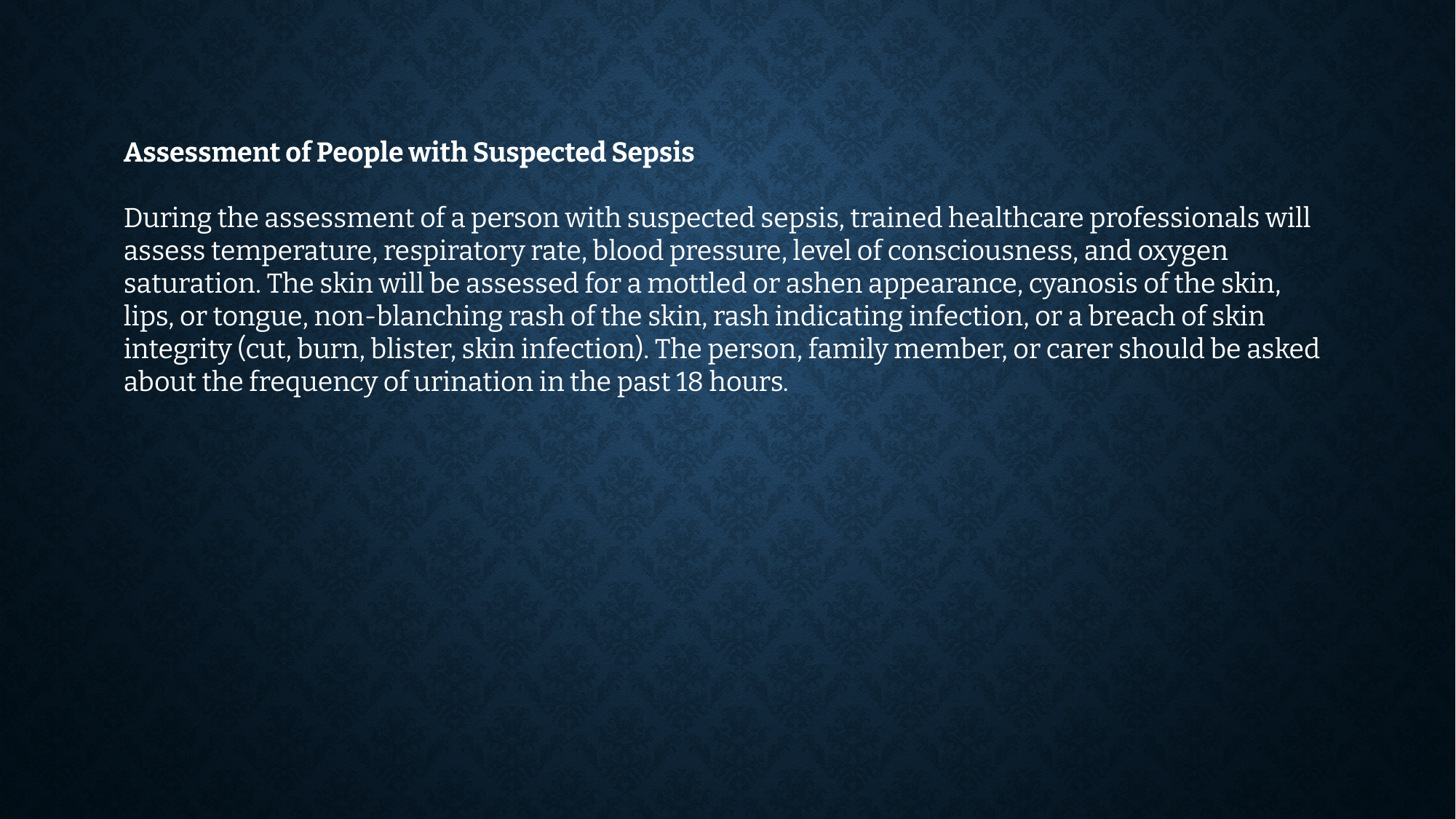

Assessment of People with Suspected Sepsis

During the assessment of a person with suspected sepsis, trained healthcare professionals will assess temperature, respiratory rate, blood pressure, level of consciousness, and oxygen saturation. The skin will be assessed for a mottled or ashen appearance, cyanosis of the skin, lips, or tongue, non-blanching rash of the skin, rash indicating infection, or a breach of skin integrity (cut, burn, blister, skin infection). The person, family member, or carer should be asked about the frequency of urination in the past 18 hours.